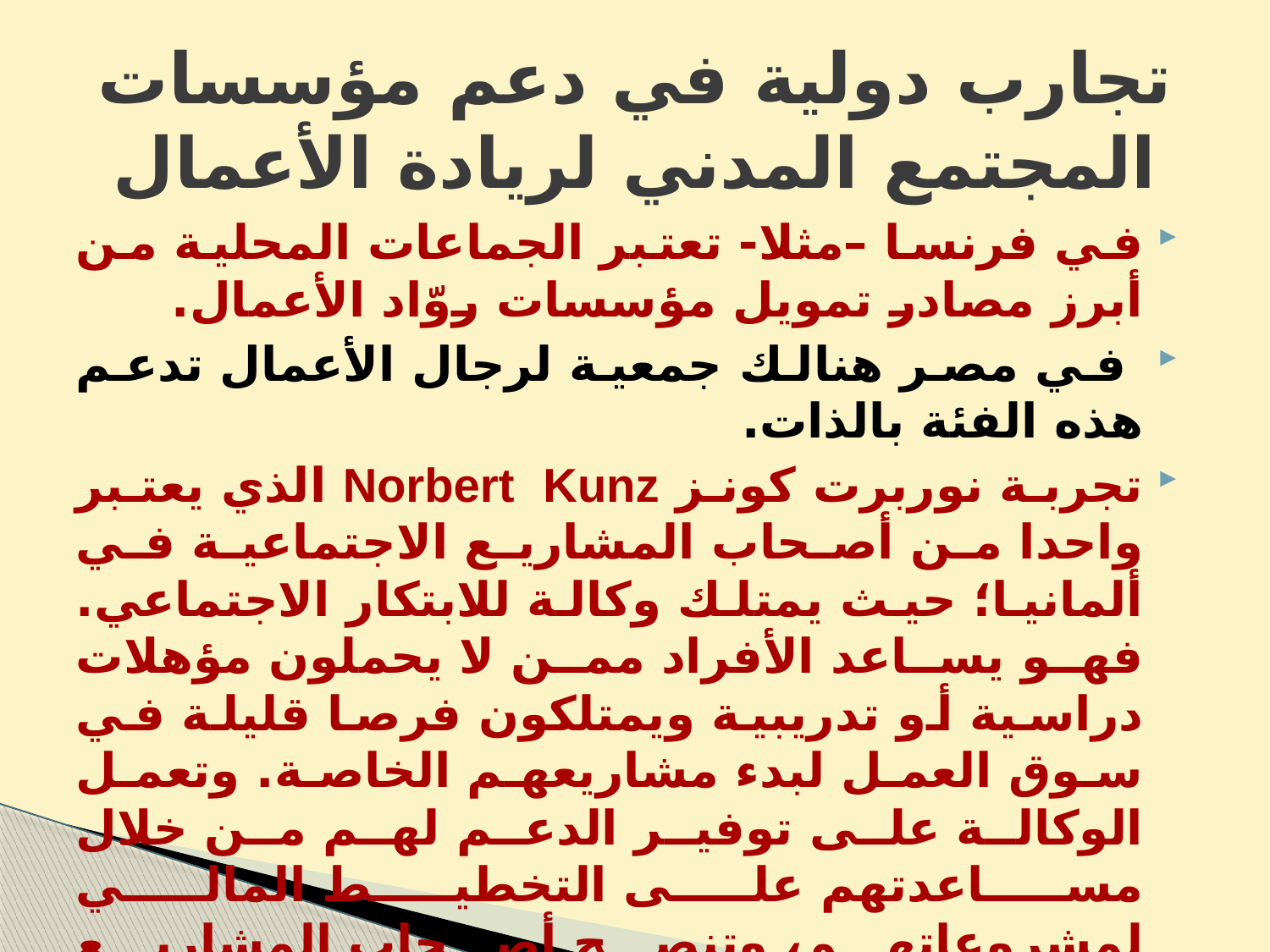

# تجارب دولية في دعم مؤسسات المجتمع المدني لريادة الأعمال
في فرنسا –مثلا- تعتبر الجماعات المحلية من أبرز مصادر تمويل مؤسسات روّاد الأعمال.
 في مصر هنالك جمعية لرجال الأعمال تدعم هذه الفئة بالذات.
تجربة نوربرت كونز Norbert Kunz الذي يعتبر واحدا من أصحاب المشاريع الاجتماعية في ألمانيا؛ حيث يمتلك وكالة للابتكار الاجتماعي. فهو يساعد الأفراد ممن لا يحملون مؤهلات دراسية أو تدريبية ويمتلكون فرصا قليلة في سوق العمل لبدء مشاريعهم الخاصة. وتعمل الوكالة على توفير الدعم لهم من خلال مساعدتهم على التخطيط المالي لمشروعاتهم، وتنصح أصحاب المشاريع الجديدة قبل وأثناء وبعد عملية إنشاء أعمالهم.